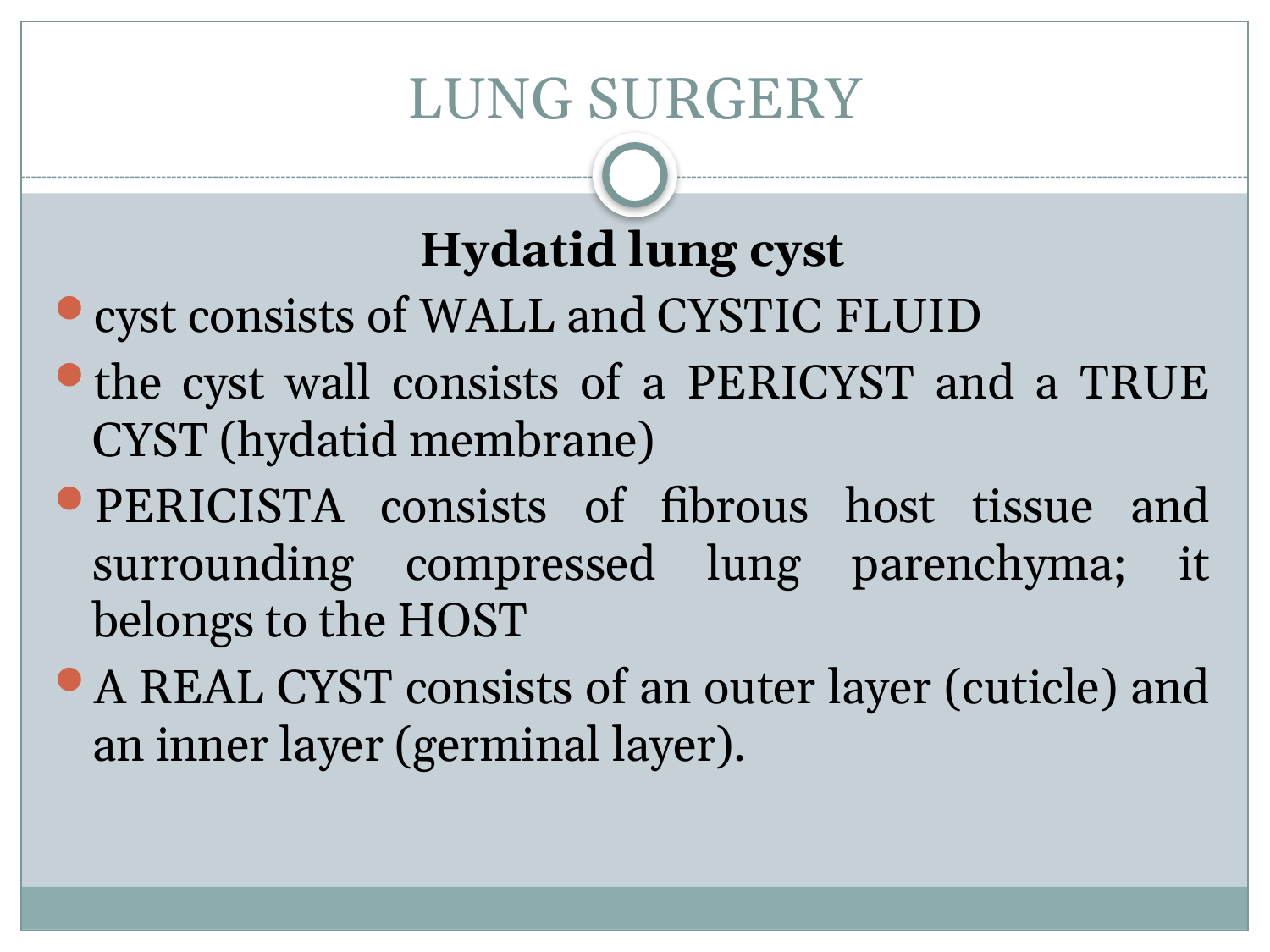

# LUNG SURGERY
Hydatid lung cyst
cyst consists of WALL and CYSTIC FLUID
the cyst wall consists of a PERICYST and a TRUE CYST (hydatid membrane)
PERICISTA consists of fibrous host tissue and surrounding compressed lung parenchyma; it belongs to the HOST
A REAL CYST consists of an outer layer (cuticle) and an inner layer (germinal layer).